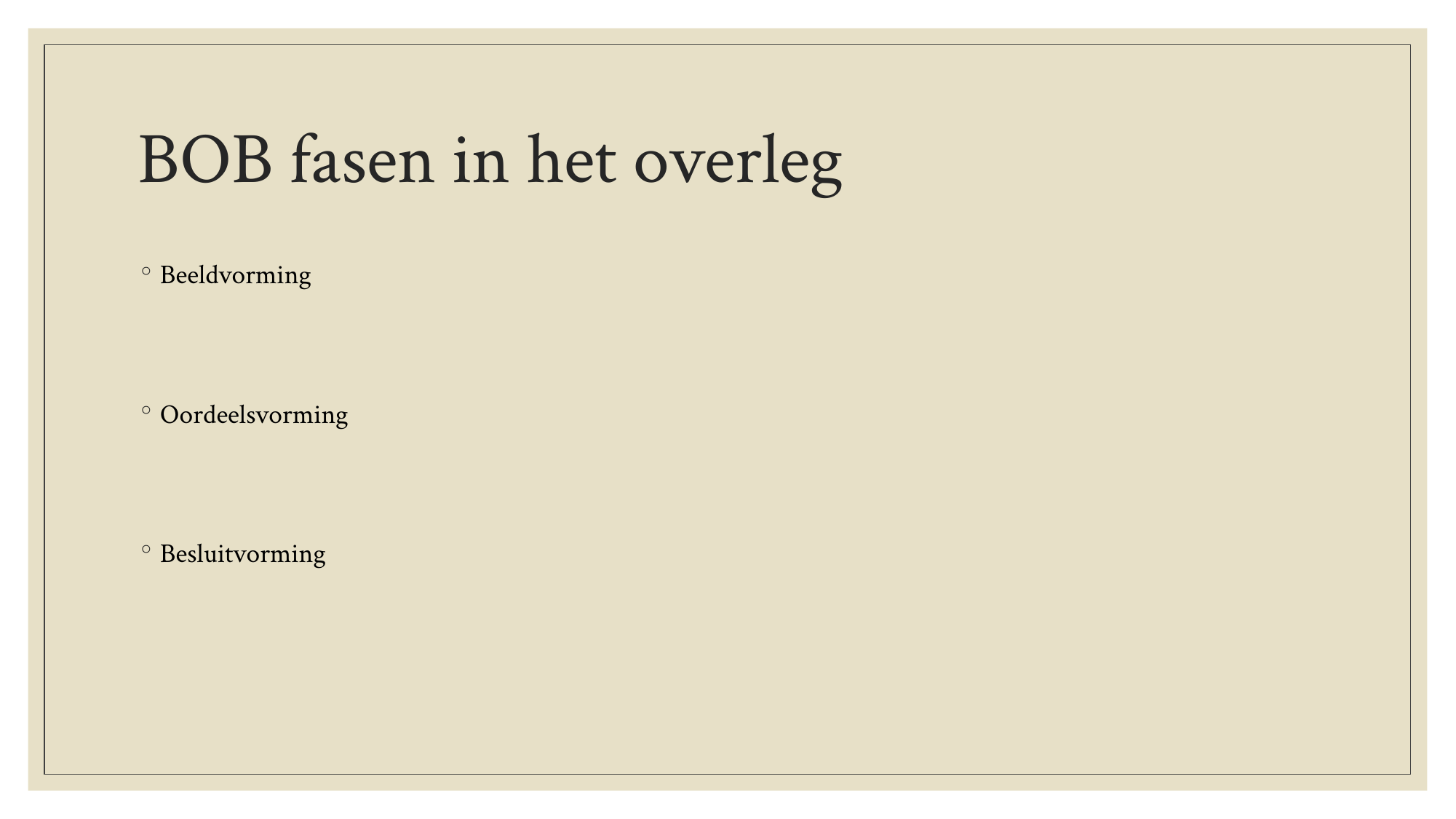

# BOB fasen in het overleg
Beeldvorming

Oordeelsvorming

Besluitvorming